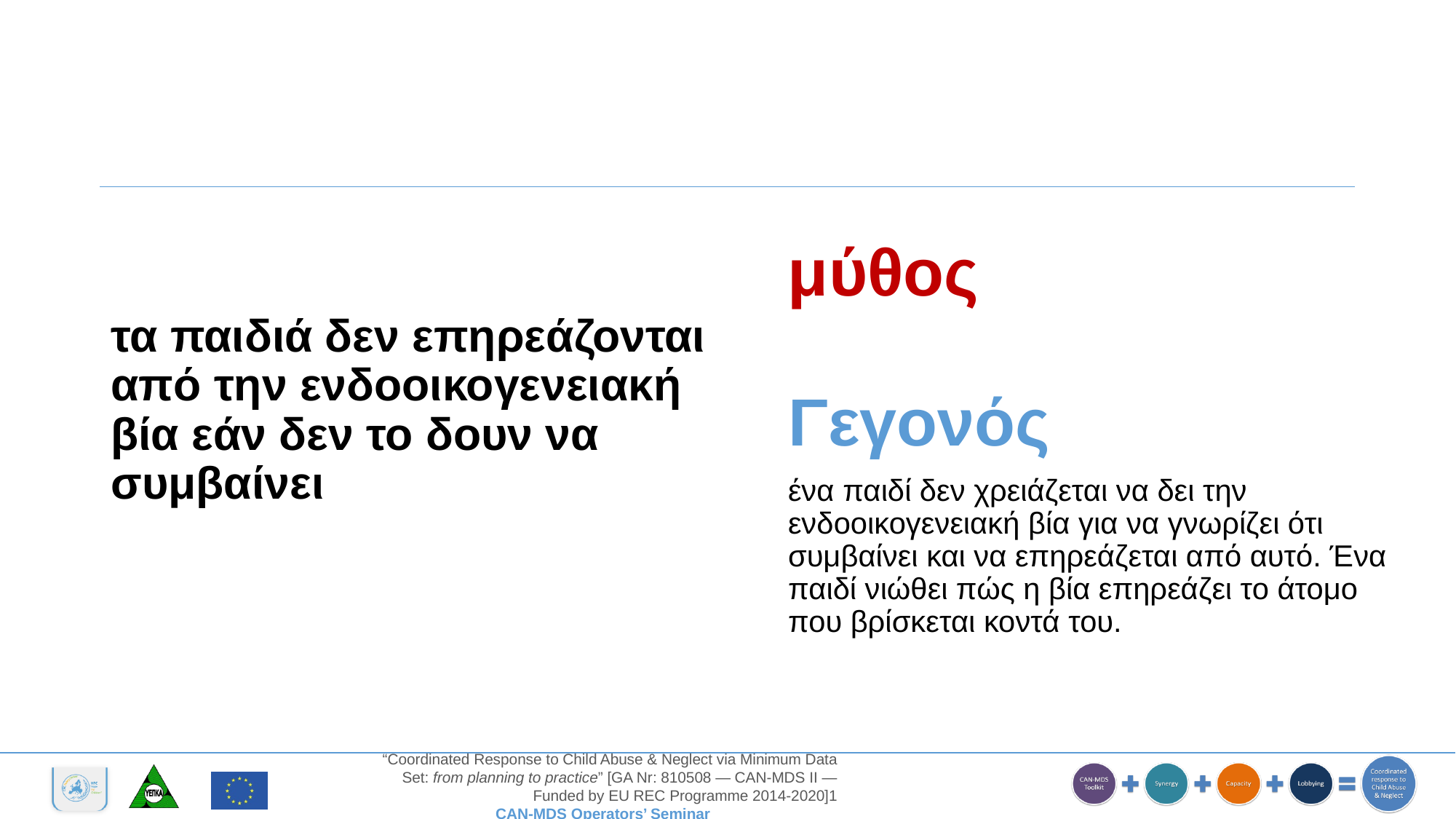

μύθος

τα παιδιά δεν επηρεάζονται από την ενδοοικογενειακή βία εάν δεν το δουν να συμβαίνει
Γεγονός
ένα παιδί δεν χρειάζεται να δει την ενδοοικογενειακή βία για να γνωρίζει ότι συμβαίνει και να επηρεάζεται από αυτό. Ένα παιδί νιώθει πώς η βία επηρεάζει το άτομο που βρίσκεται κοντά του.